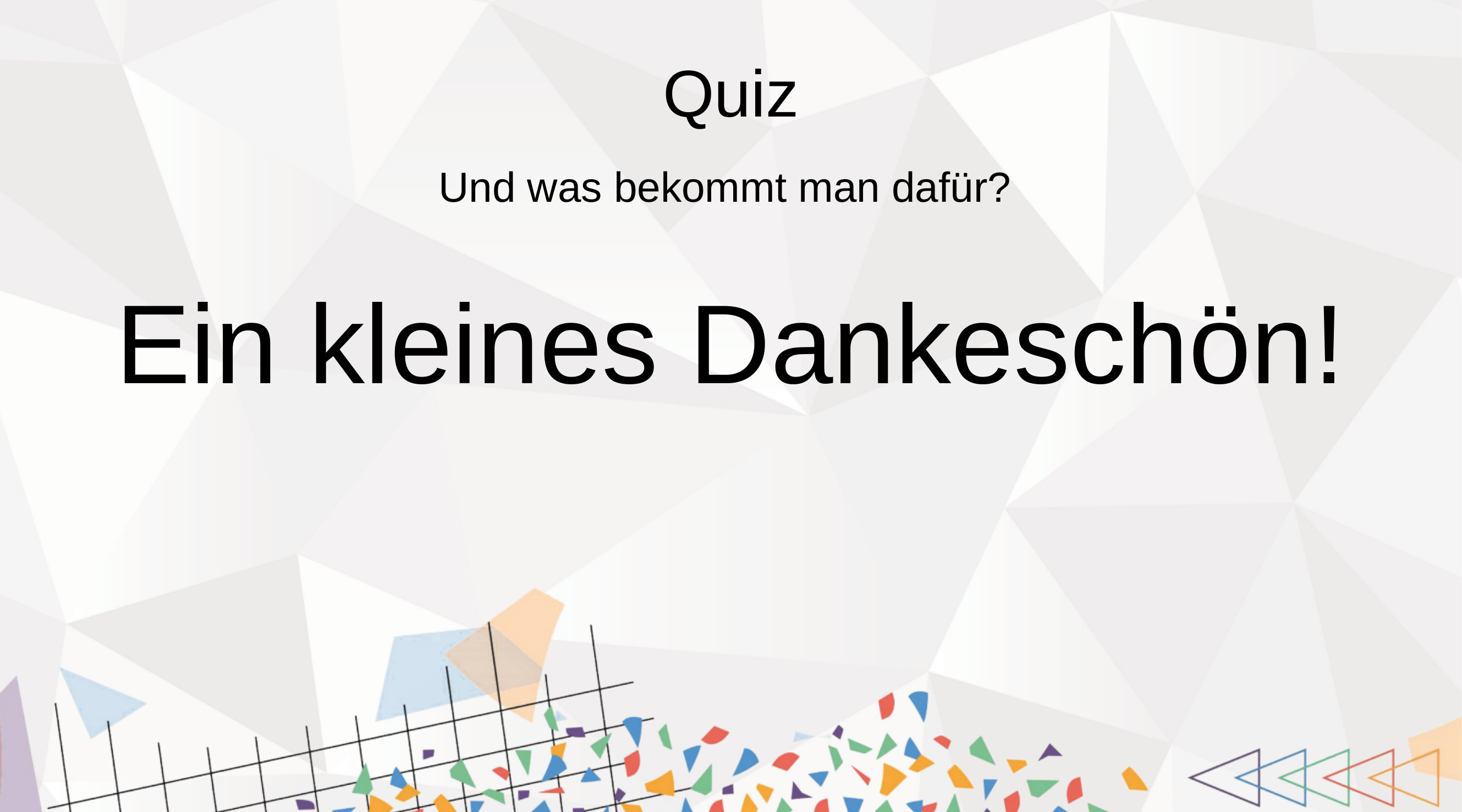

# Quiz
Und was bekommt man dafür?

Ein kleines Dankeschön!